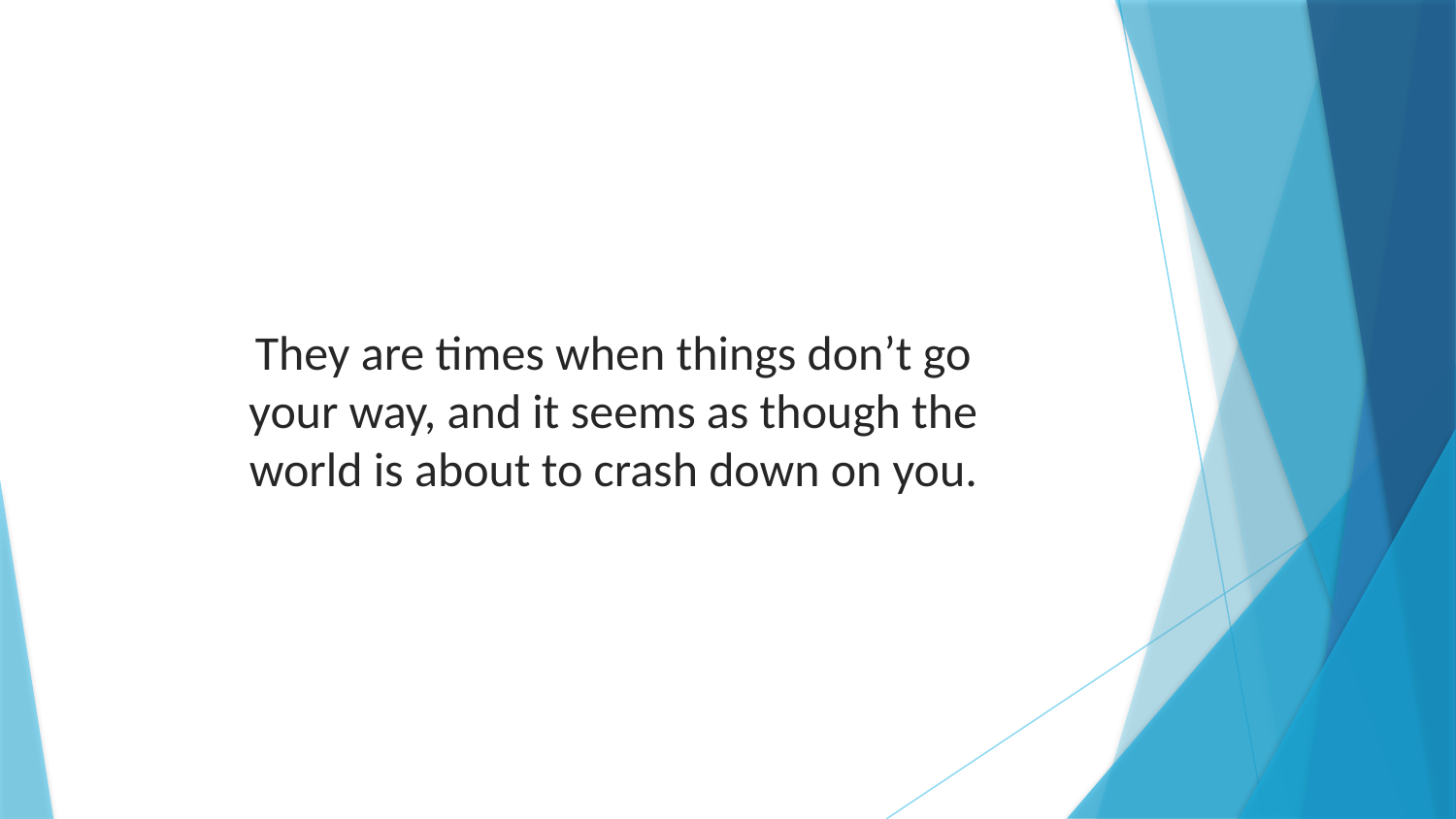

They are times when things don’t go your way, and it seems as though the world is about to crash down on you.